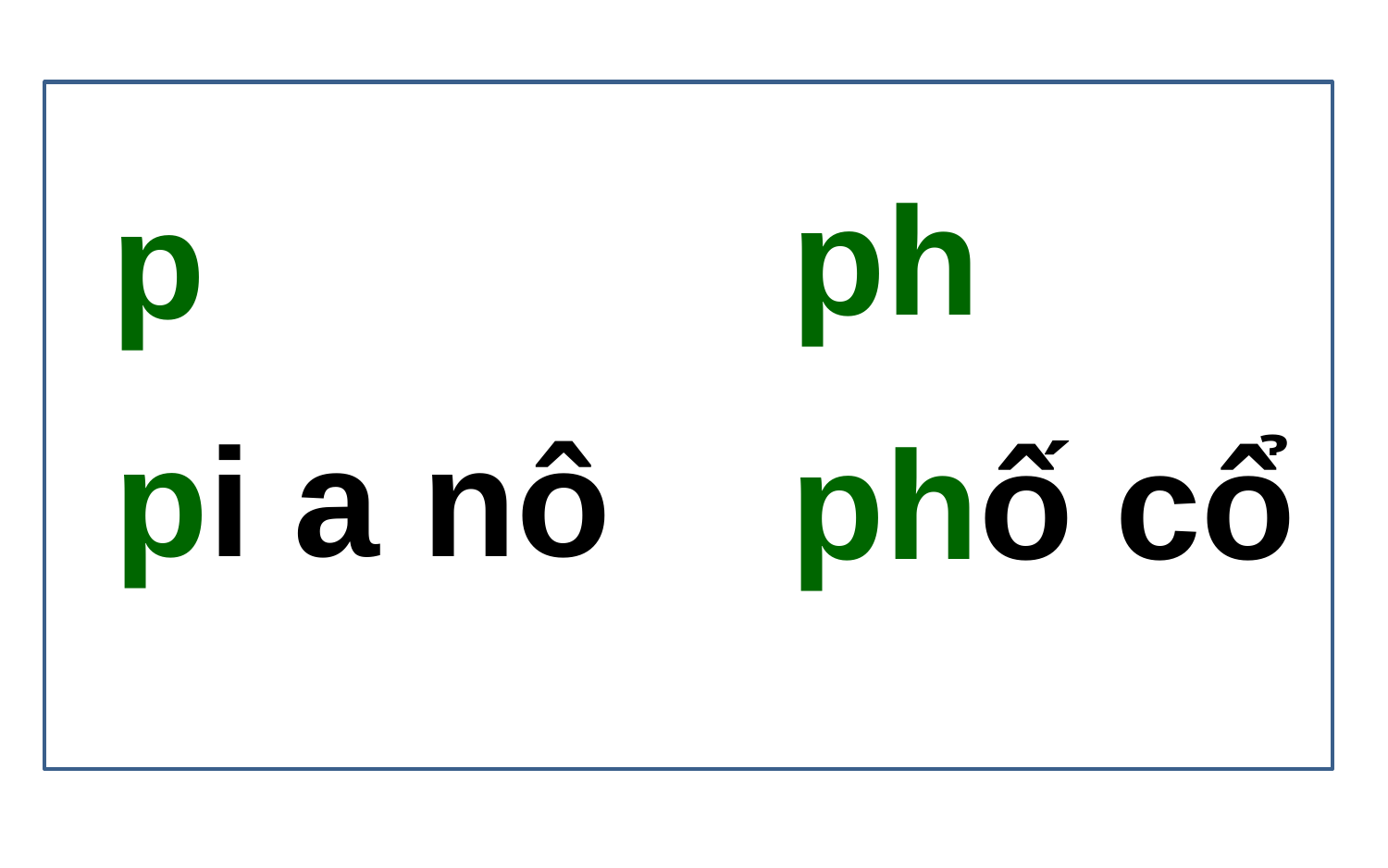

ph
p
pi a nô
phố cổ